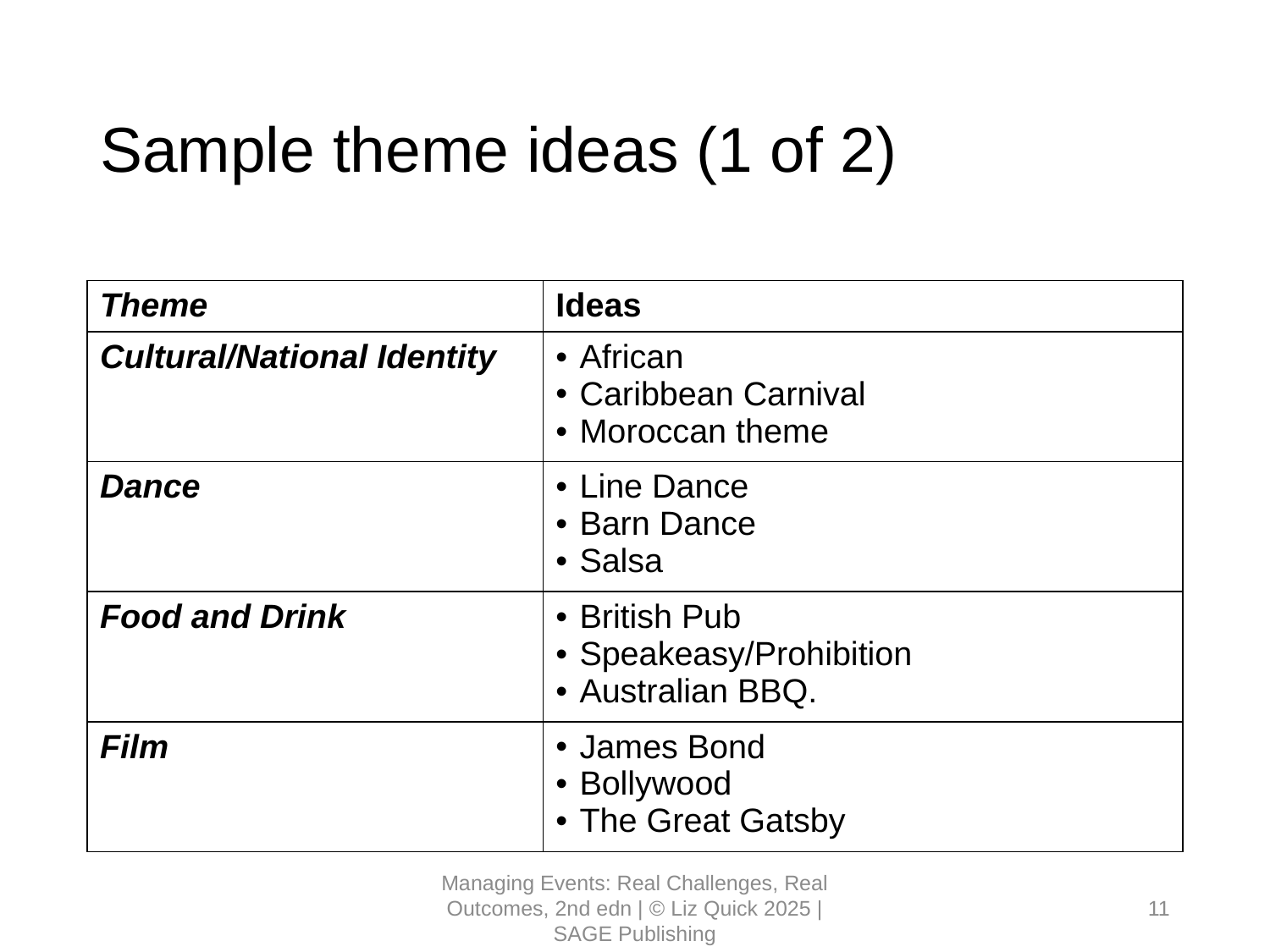

# Sample theme ideas (1 of 2)
| Theme | Ideas |
| --- | --- |
| Cultural/National Identity | African Caribbean Carnival Moroccan theme |
| Dance | Line Dance Barn Dance Salsa |
| Food and Drink | British Pub Speakeasy/Prohibition Australian BBQ. |
| Film | James Bond Bollywood The Great Gatsby |
Managing Events: Real Challenges, Real Outcomes, 2nd edn | © Liz Quick 2025 | SAGE Publishing
11